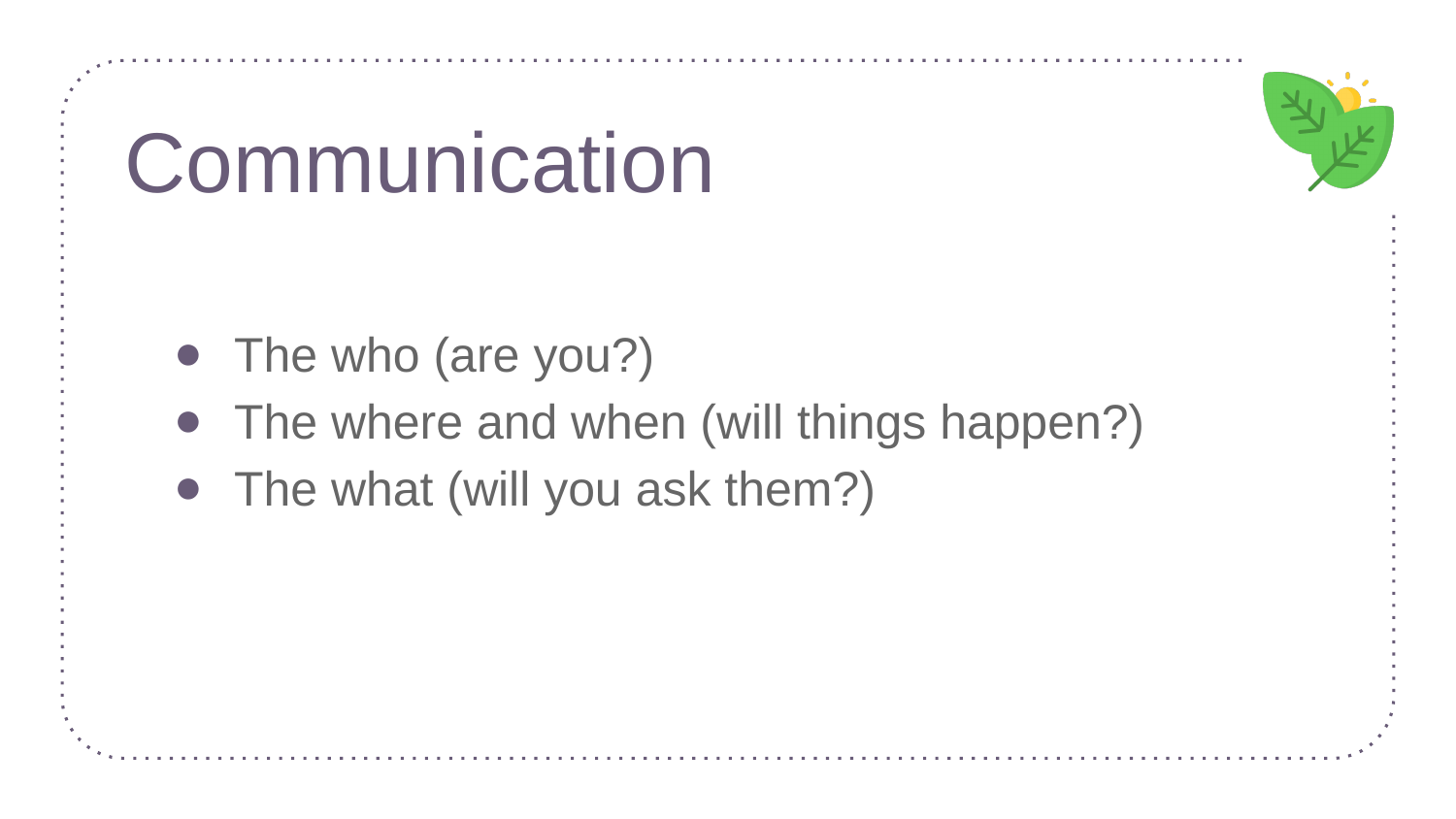

# Communication
The who (are you?)
The where and when (will things happen?)
The what (will you ask them?)